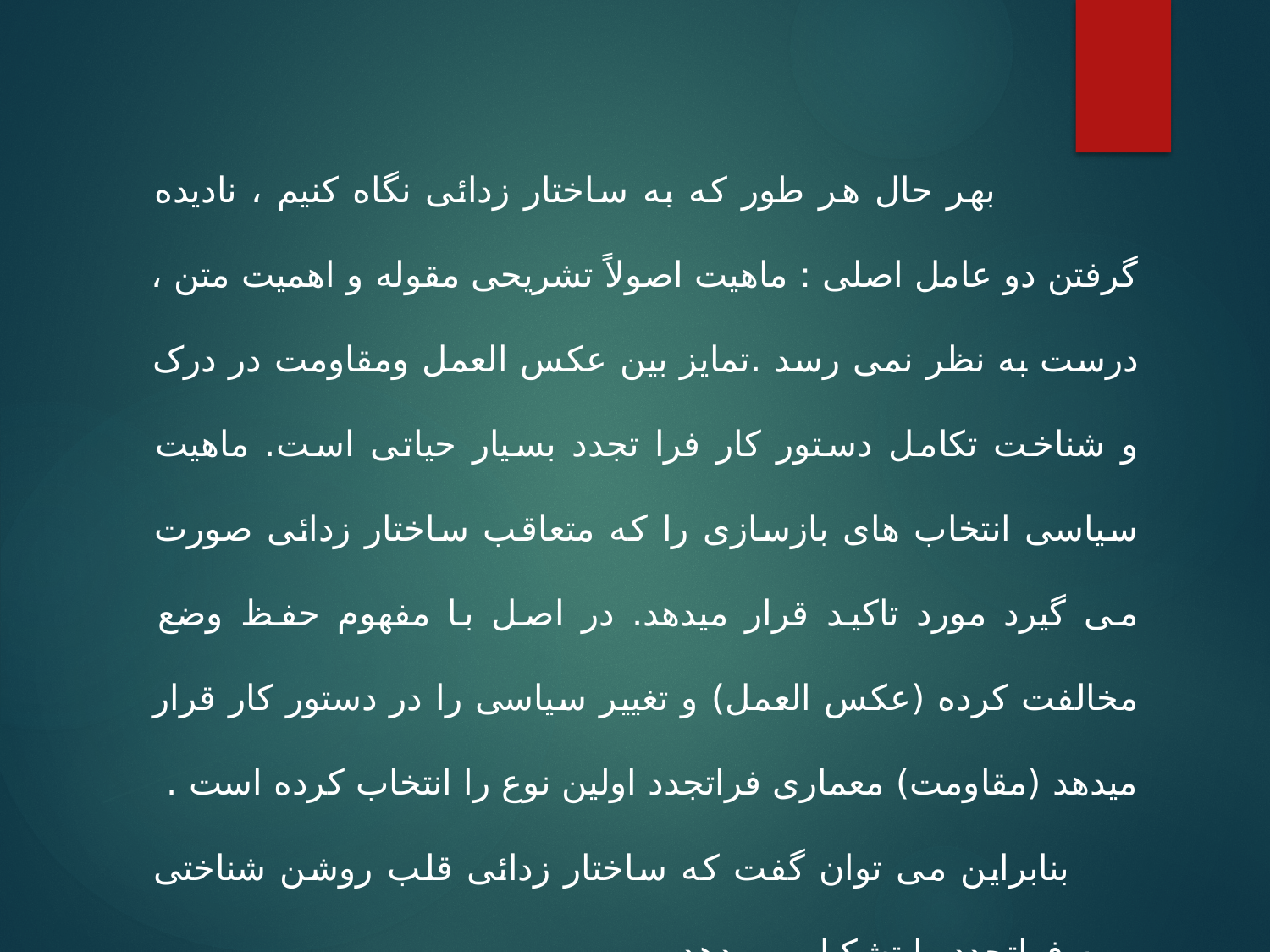

بهر حال هر طور که به ساختار زدائی نگاه کنیم ، نادیده گرفتن دو عامل اصلی : ماهیت اصولاً تشریحی مقوله و اهمیت متن ، درست به نظر نمی رسد .تمایز بین عکس العمل ومقاومت در درک و شناخت تکامل دستور کار فرا تجدد بسیار حیاتی است. ماهیت سیاسی انتخاب های بازسازی را که متعاقب ساختار زدائی صورت می گیرد مورد تاکید قرار میدهد. در اصل با مفهوم حفظ وضع مخالفت کرده (عکس العمل) و تغییر سیاسی را در دستور کار قرار میدهد (مقاومت) معماری فراتجدد اولین نوع را انتخاب کرده است .
     بنابراین می توان گفت که ساختار زدائی قلب روشن شناختی رویه فراتجدد را تشکیل می دهد .